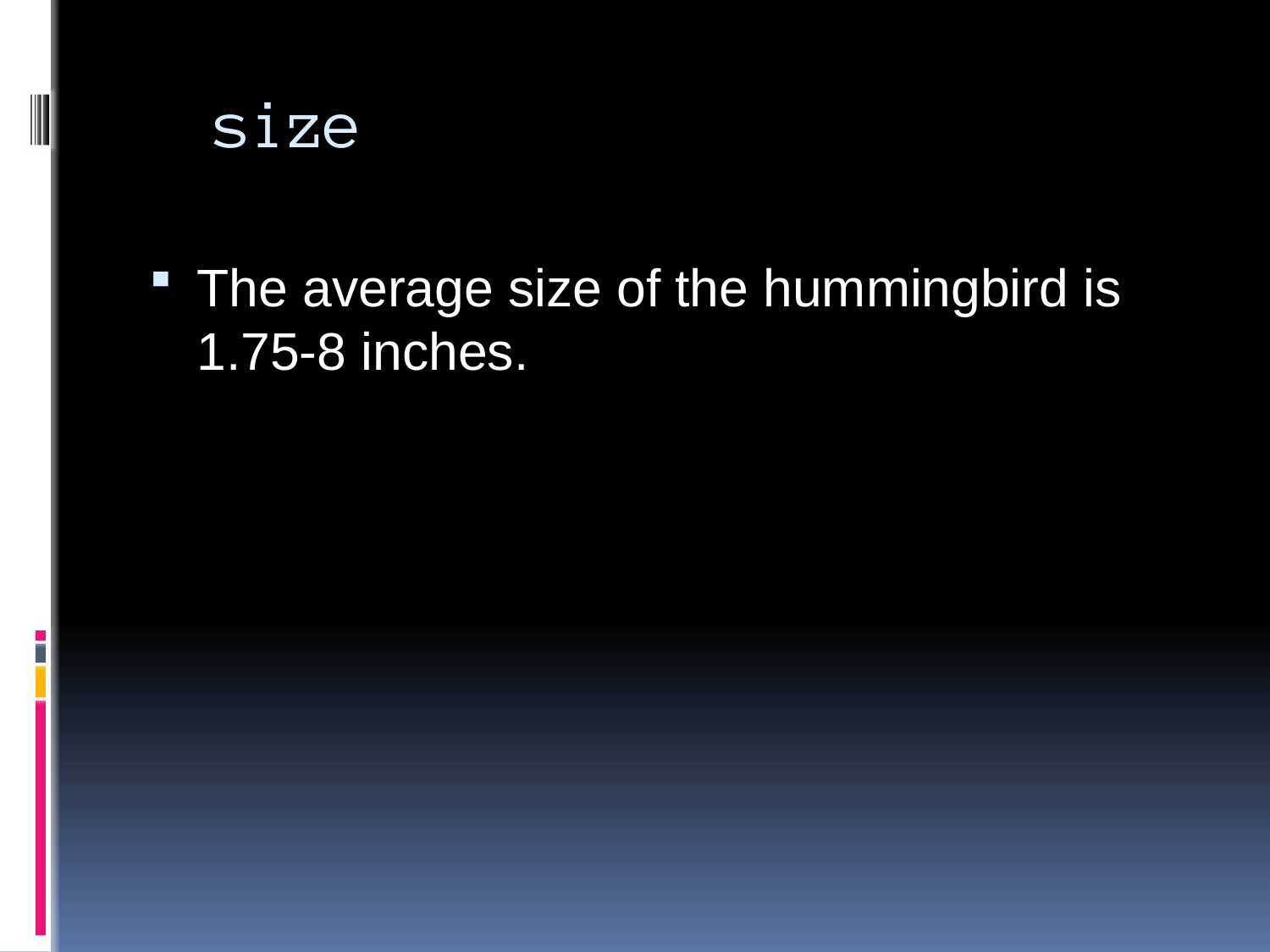

# size
The average size of the hummingbird is 1.75-8 inches.